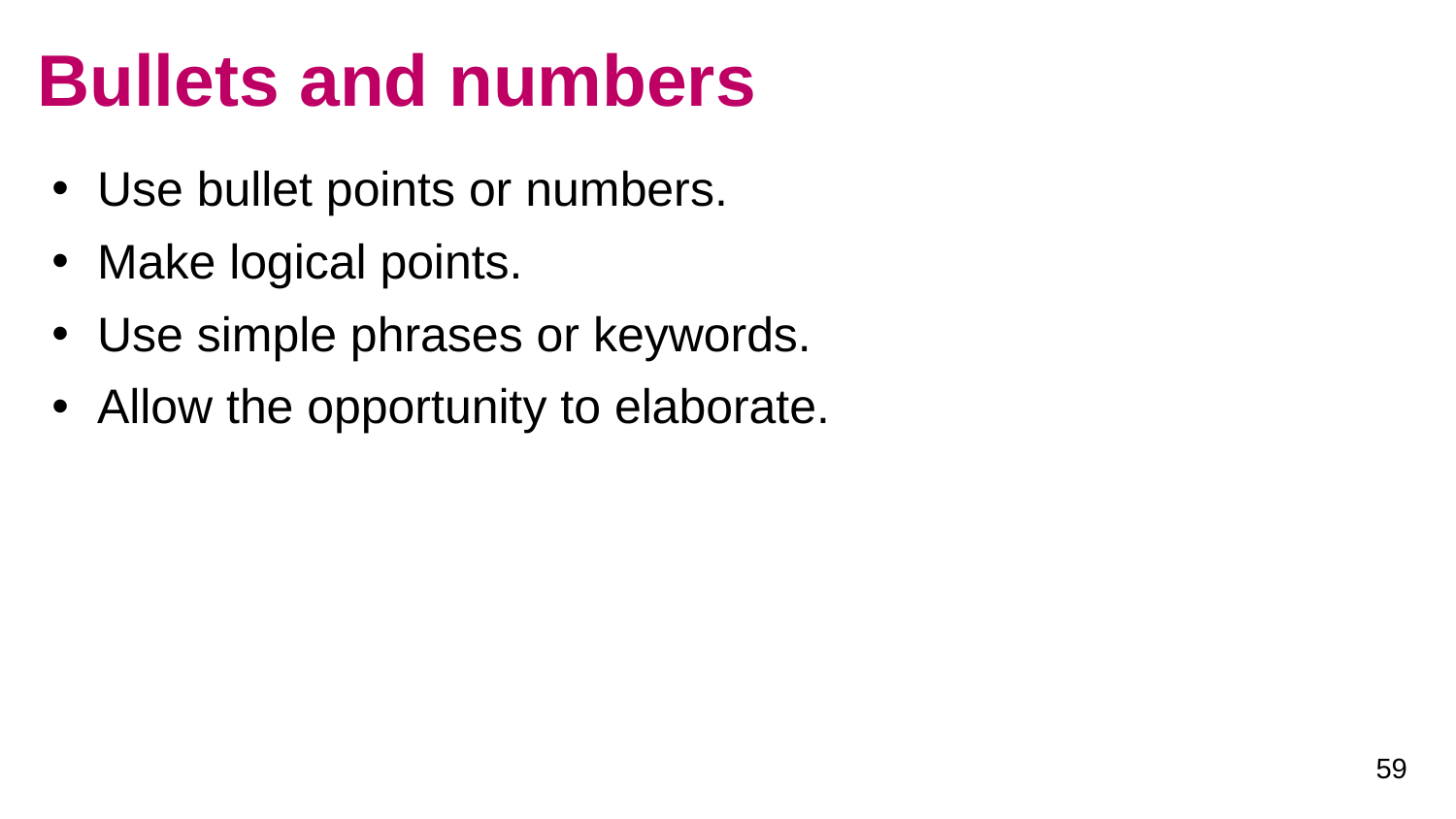

# Bullets and numbers
Use bullet points or numbers.
Make logical points.
Use simple phrases or keywords.
Allow the opportunity to elaborate.

59